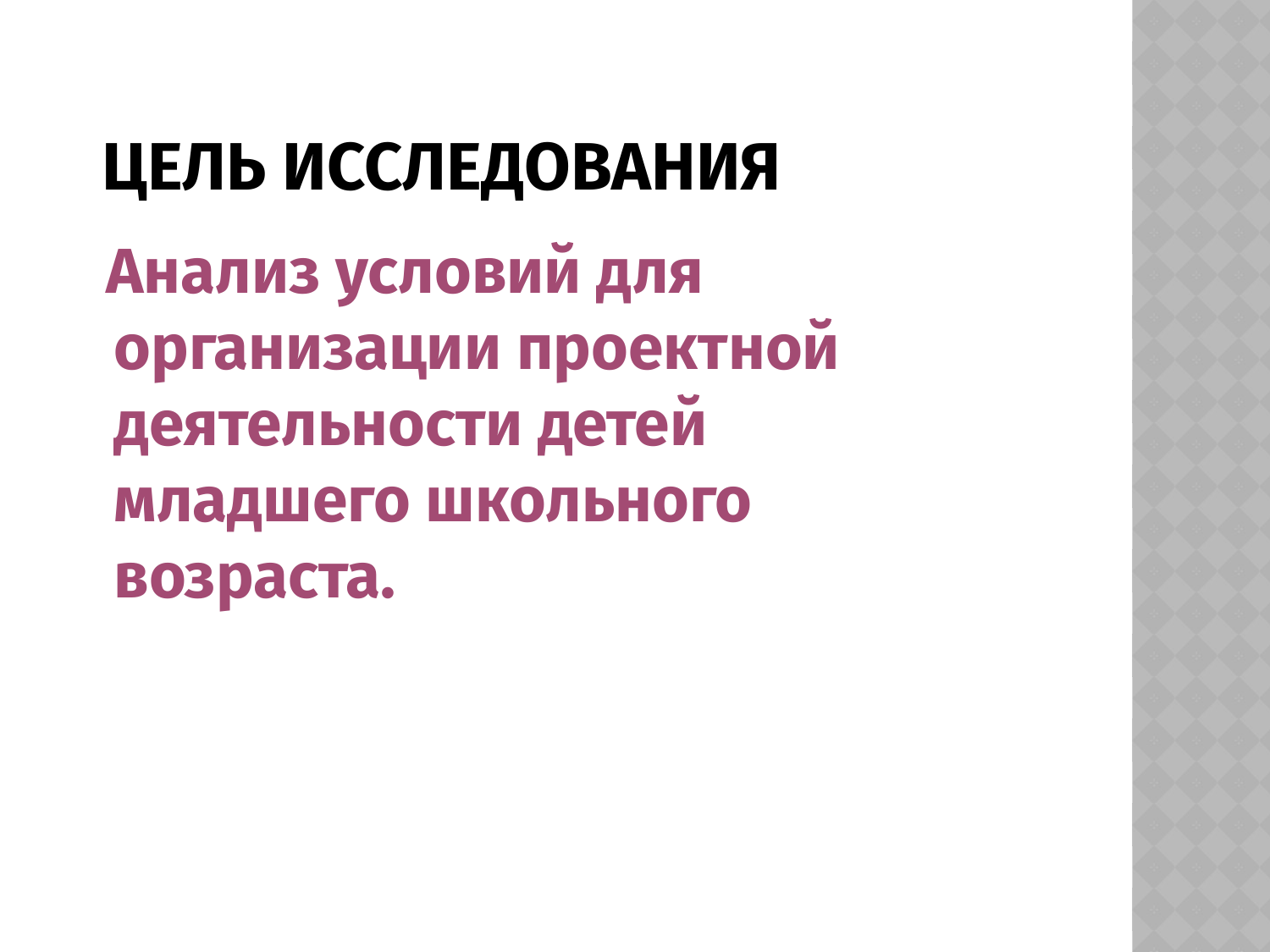

# Цель исследования
  Анализ условий для организации проектной деятельности детей младшего школьного возраста.